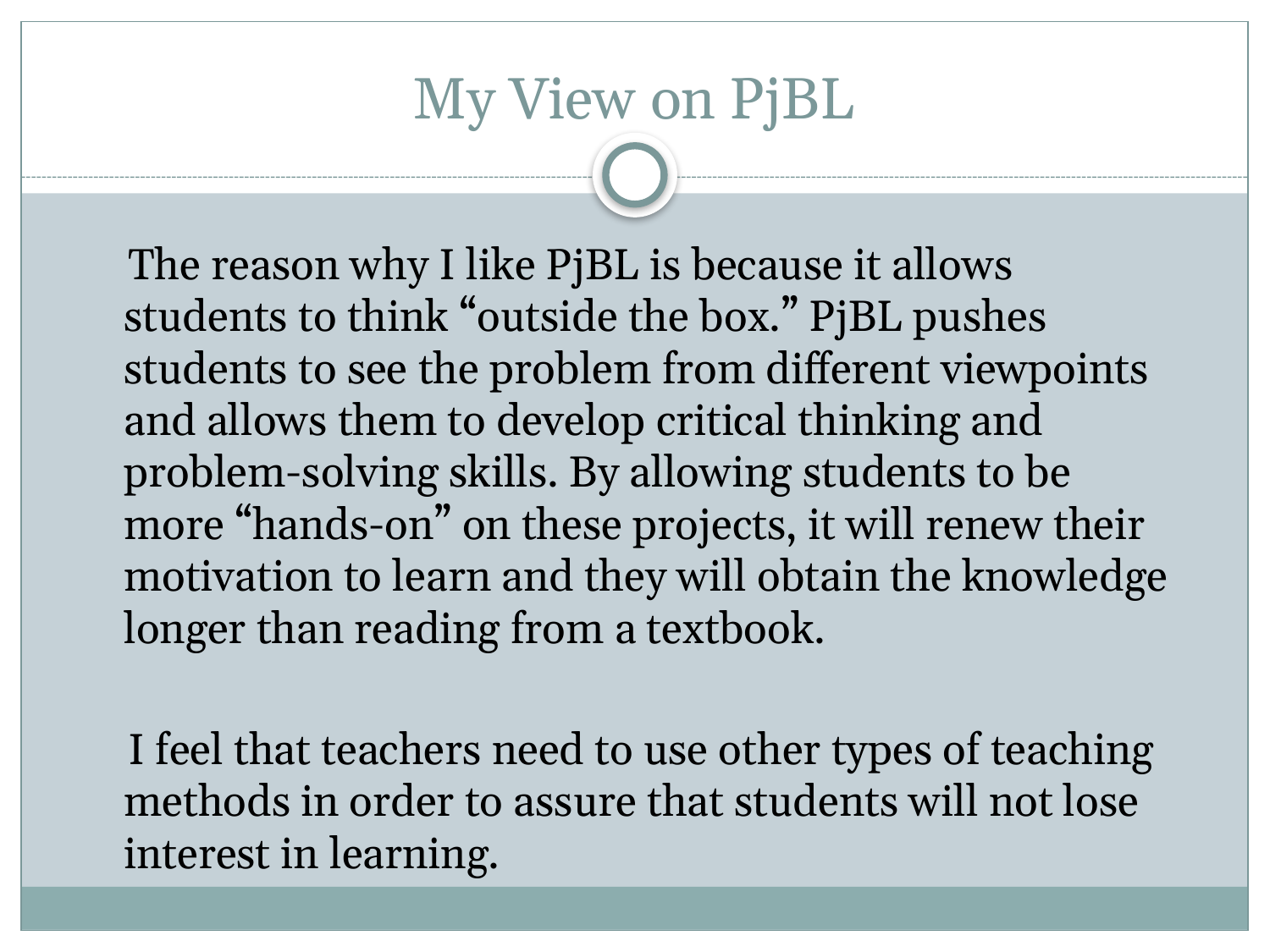

# My View on PjBL

    The reason why I like PjBL is because it allows students to think “outside the box.” PjBL pushes students to see the problem from different viewpoints and allows them to develop critical thinking and problem-solving skills. By allowing students to be more “hands-on” on these projects, it will renew their motivation to learn and they will obtain the knowledge longer than reading from a textbook.

    I feel that teachers need to use other types of teaching methods in order to assure that students will not lose interest in learning.